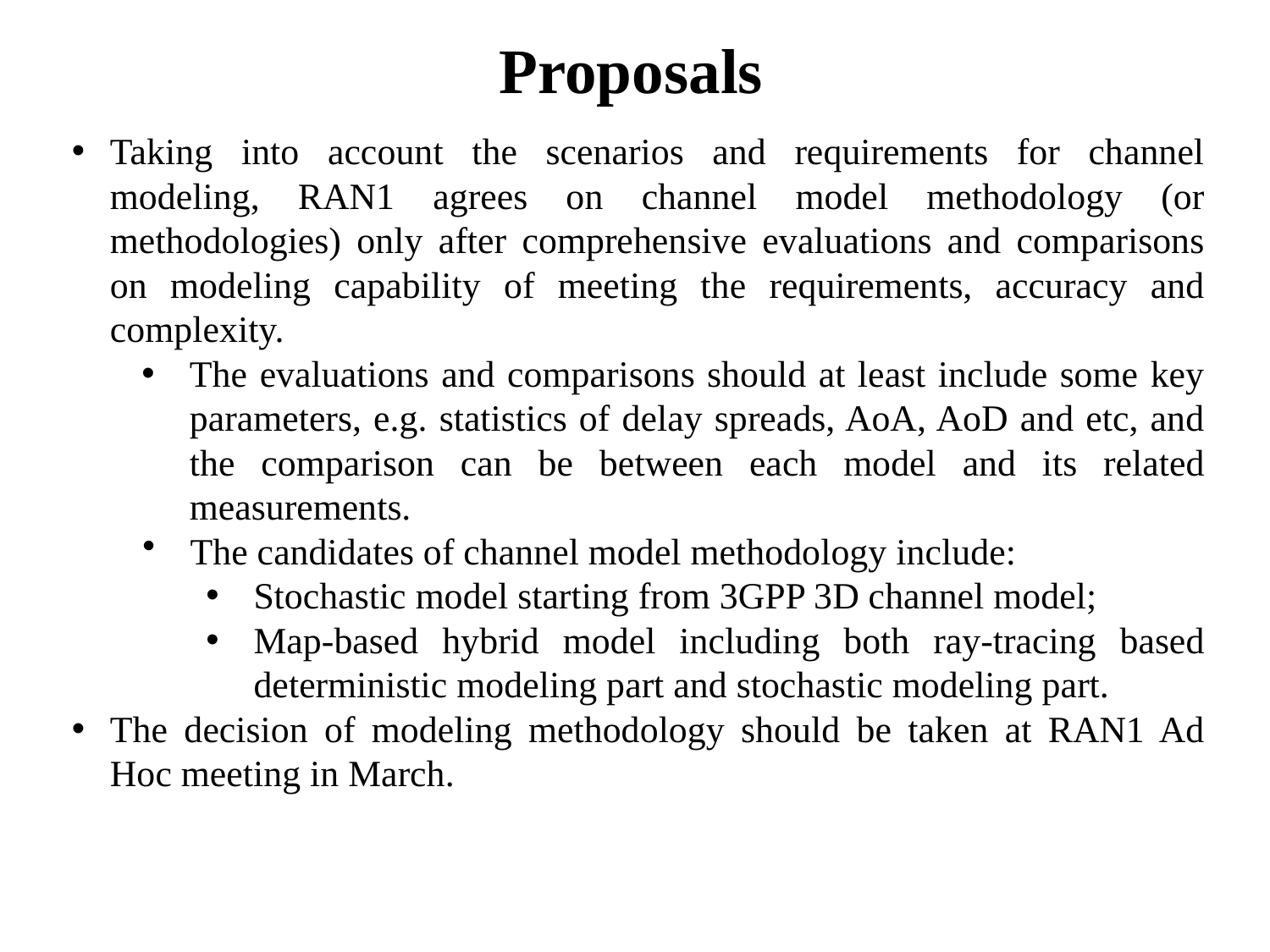

# Proposals
Taking into account the scenarios and requirements for channel modeling, RAN1 agrees on channel model methodology (or methodologies) only after comprehensive evaluations and comparisons on modeling capability of meeting the requirements, accuracy and complexity.
The evaluations and comparisons should at least include some key parameters, e.g. statistics of delay spreads, AoA, AoD and etc, and the comparison can be between each model and its related measurements.
The candidates of channel model methodology include:
Stochastic model starting from 3GPP 3D channel model;
Map-based hybrid model including both ray-tracing based deterministic modeling part and stochastic modeling part.
The decision of modeling methodology should be taken at RAN1 Ad Hoc meeting in March.